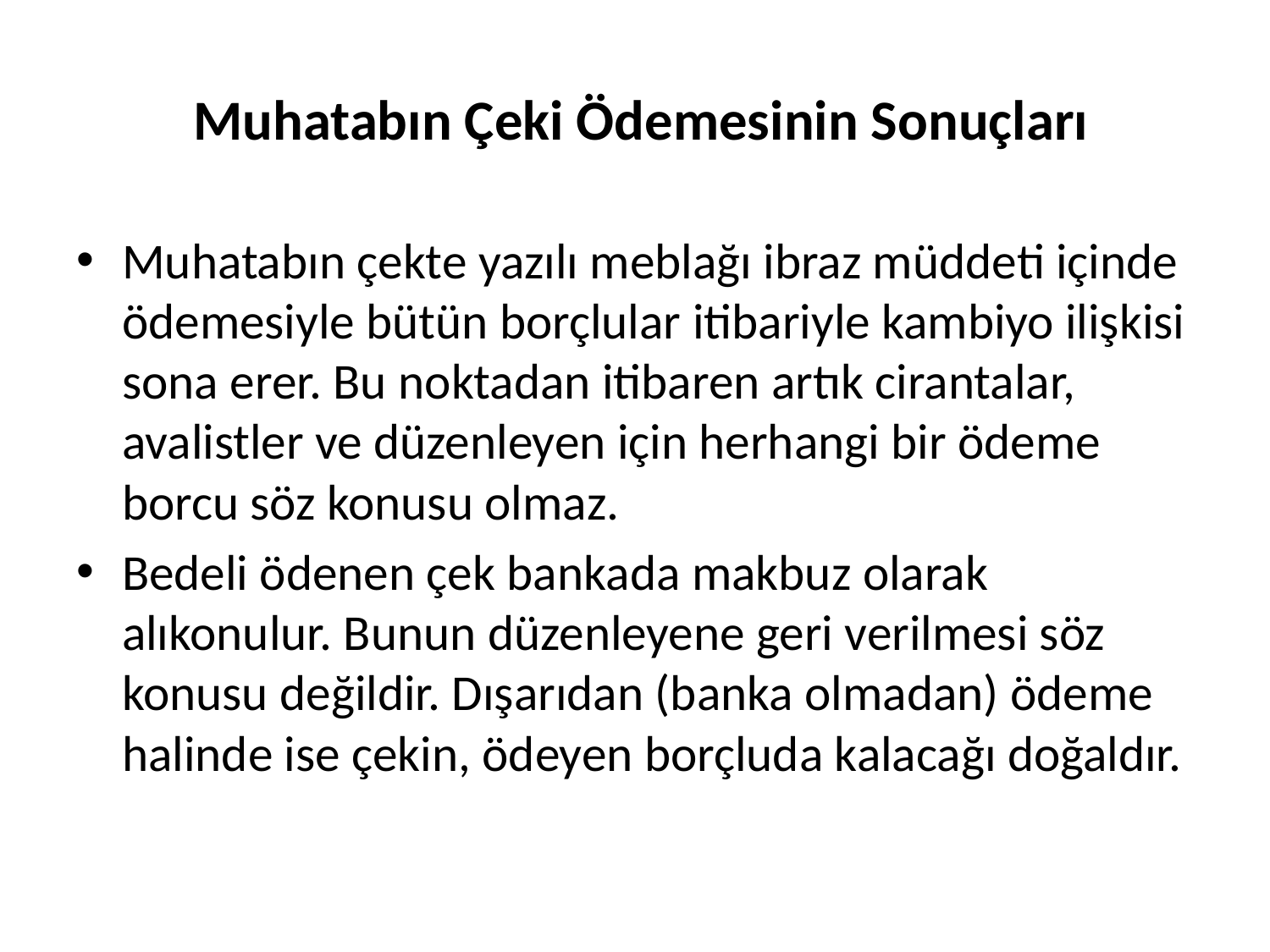

# Muhatabın Çeki Ödemesinin Sonuçları
Muhatabın çekte yazılı meblağı ibraz müddeti içinde ödemesiyle bütün borçlular itibariyle kambiyo ilişkisi sona erer. Bu noktadan itibaren artık cirantalar, avalistler ve düzenleyen için herhangi bir ödeme borcu söz konusu olmaz.
Bedeli ödenen çek bankada makbuz olarak alıkonulur. Bunun düzenleyene geri verilmesi söz konusu değildir. Dışarıdan (banka olmadan) ödeme halinde ise çekin, ödeyen borçluda kalacağı doğaldır.